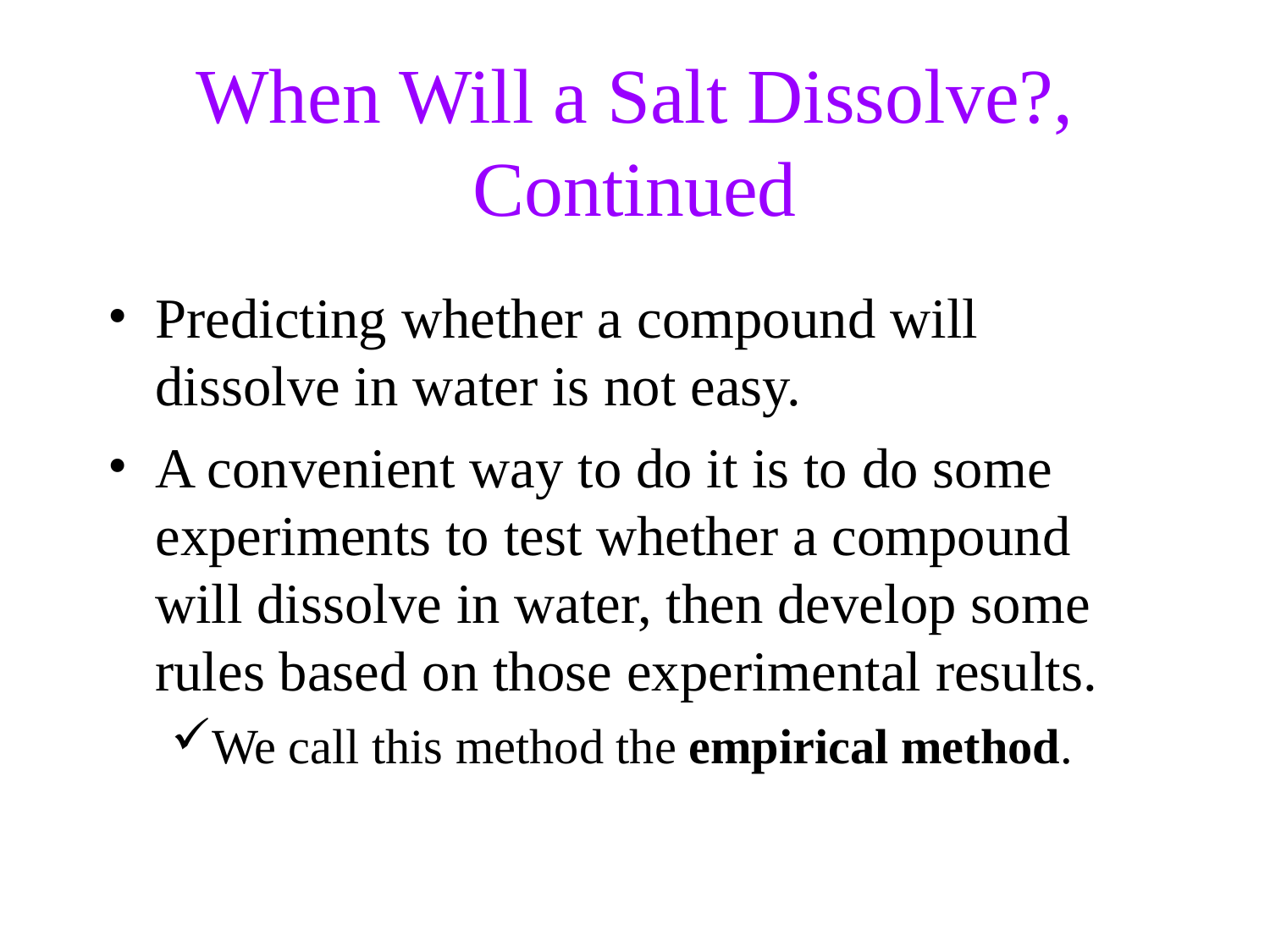

When Will a Salt Dissolve?, Continued
Predicting whether a compound will dissolve in water is not easy.
A convenient way to do it is to do some experiments to test whether a compound will dissolve in water, then develop some rules based on those experimental results.
We call this method the empirical method.